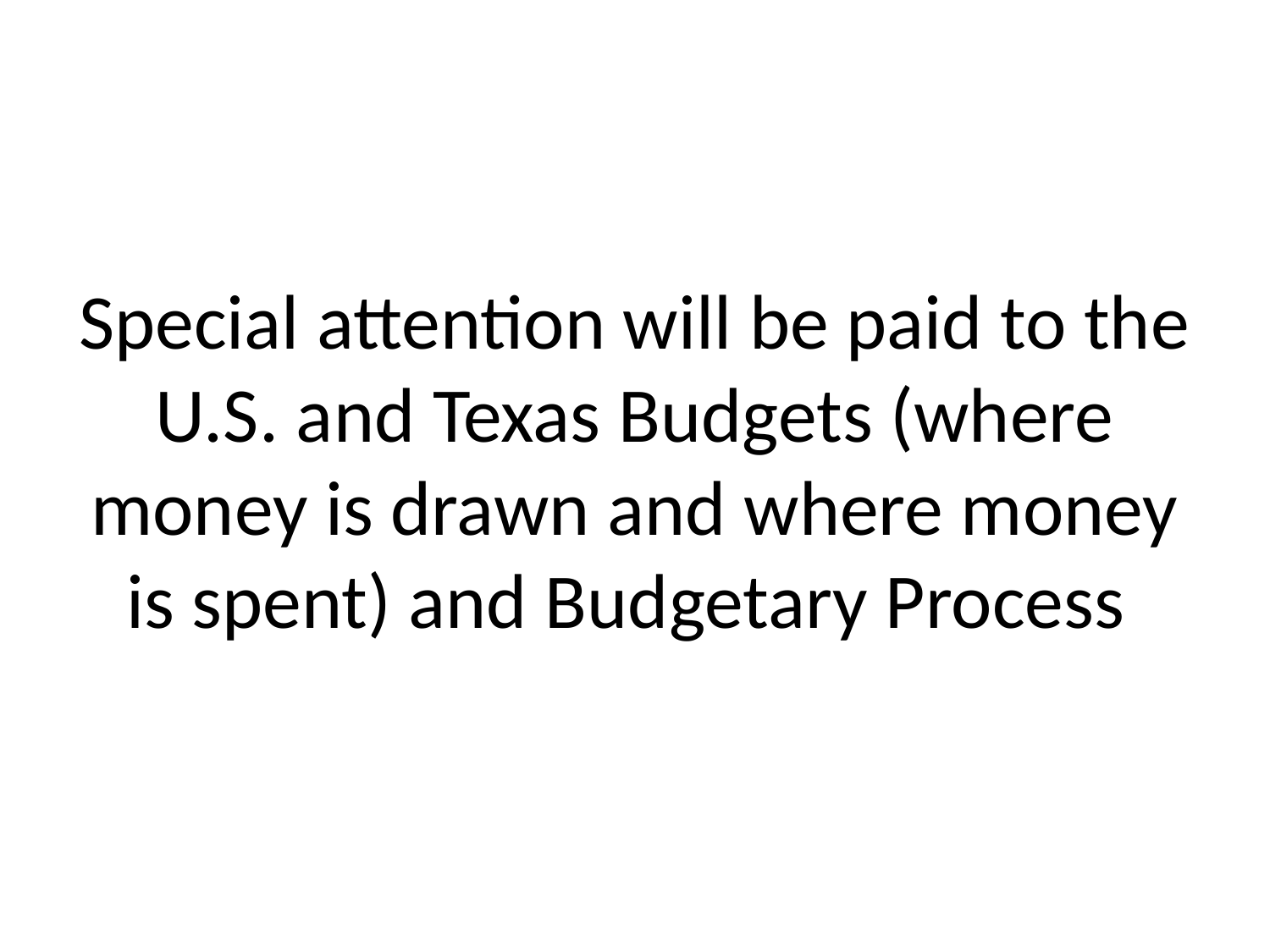

# Special attention will be paid to the U.S. and Texas Budgets (where money is drawn and where money is spent) and Budgetary Process